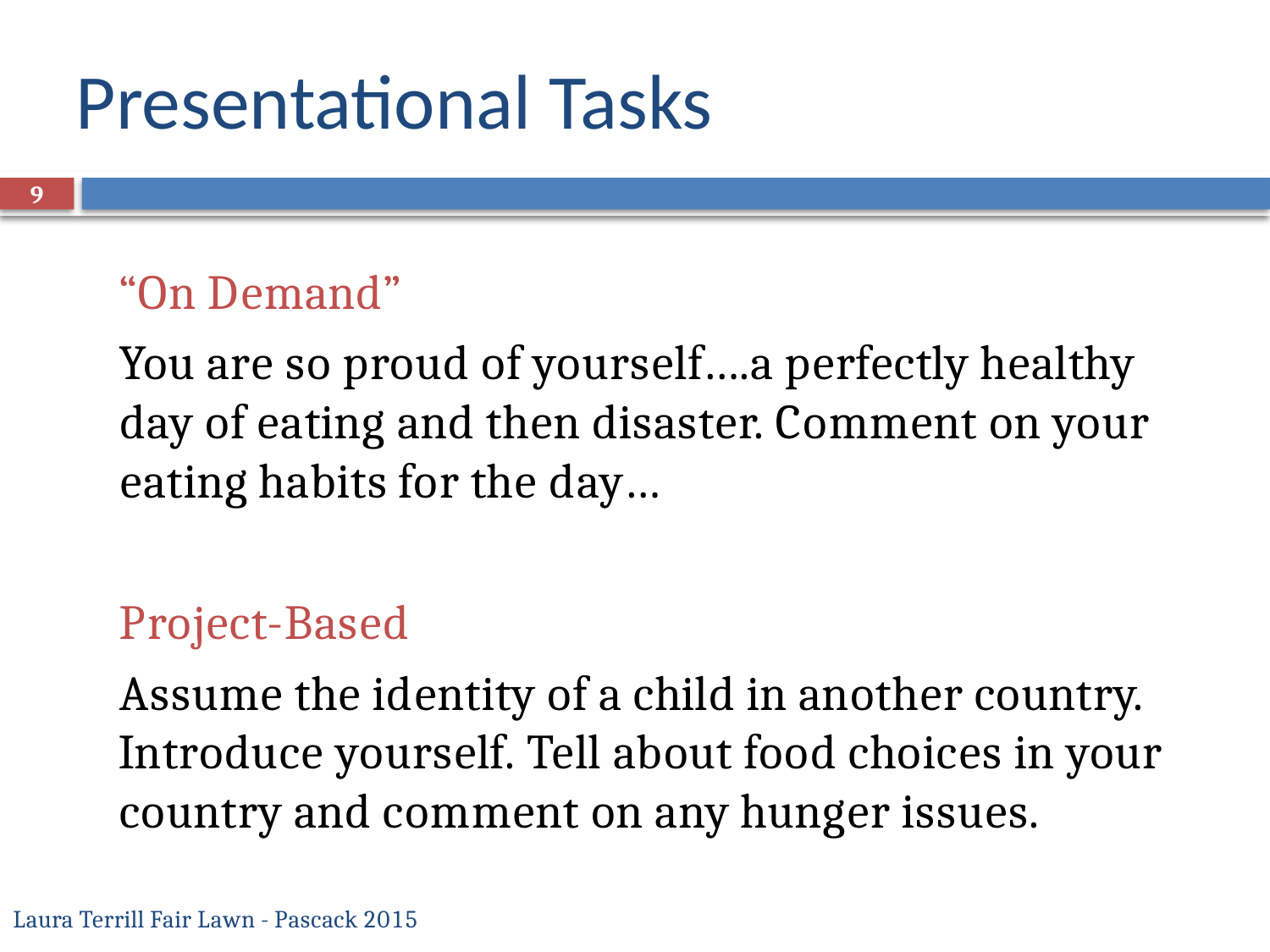

# Presentational Tasks
9
“On Demand”
You are so proud of yourself….a perfectly healthy day of eating and then disaster. Comment on your eating habits for the day…

Project-Based
Assume the identity of a child in another country. Introduce yourself. Tell about food choices in your country and comment on any hunger issues.

Laura Terrill Fair Lawn - Pascack 2015